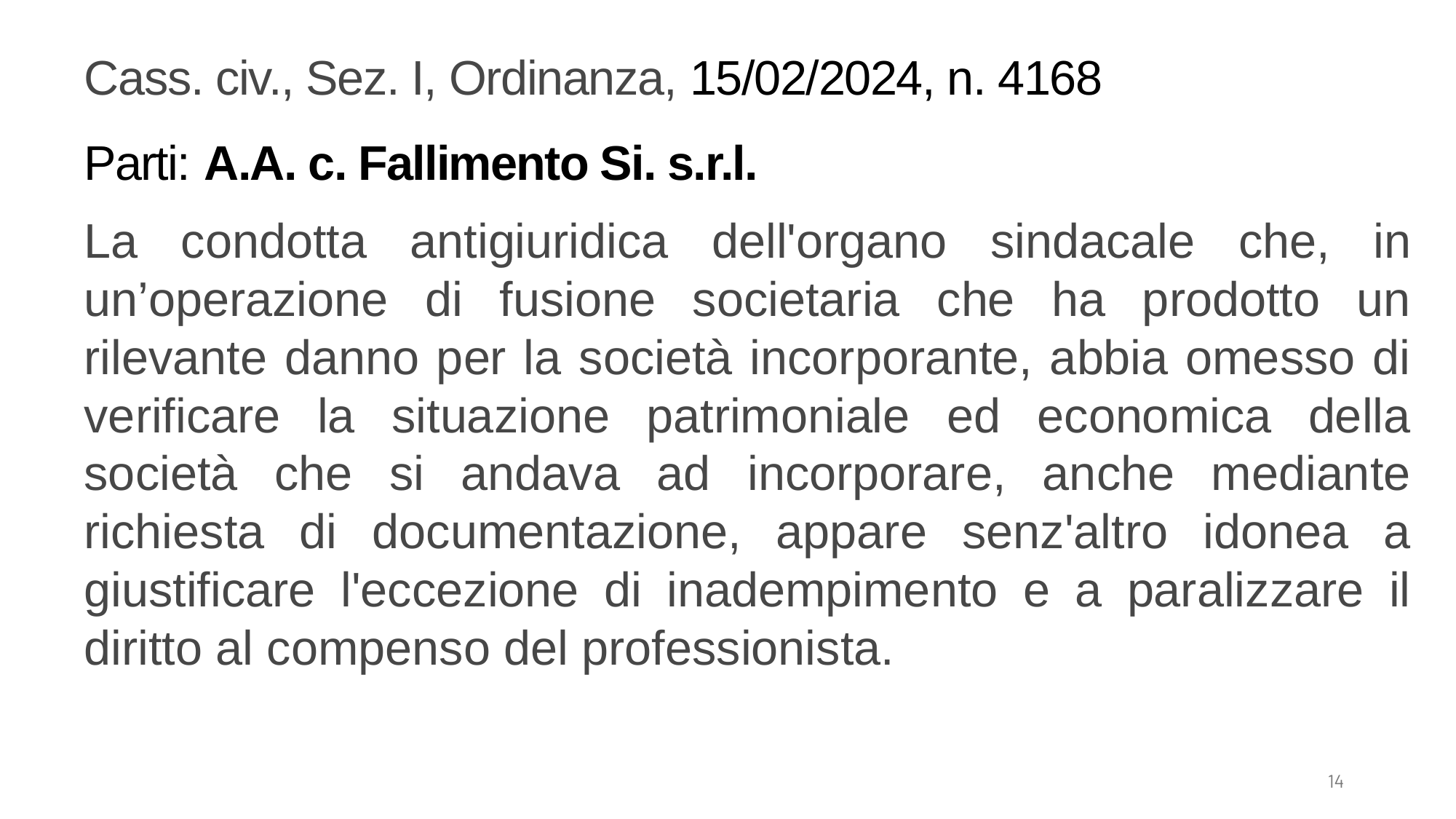

Cass. civ., Sez. I, Ordinanza, 15/02/2024, n. 4168
Parti: A.A. c. Fallimento Si. s.r.l.
La condotta antigiuridica dell'organo sindacale che, in un’operazione di fusione societaria che ha prodotto un rilevante danno per la società incorporante, abbia omesso di verificare la situazione patrimoniale ed economica della società che si andava ad incorporare, anche mediante richiesta di documentazione, appare senz'altro idonea a giustificare l'eccezione di inadempimento e a paralizzare il diritto al compenso del professionista.
14